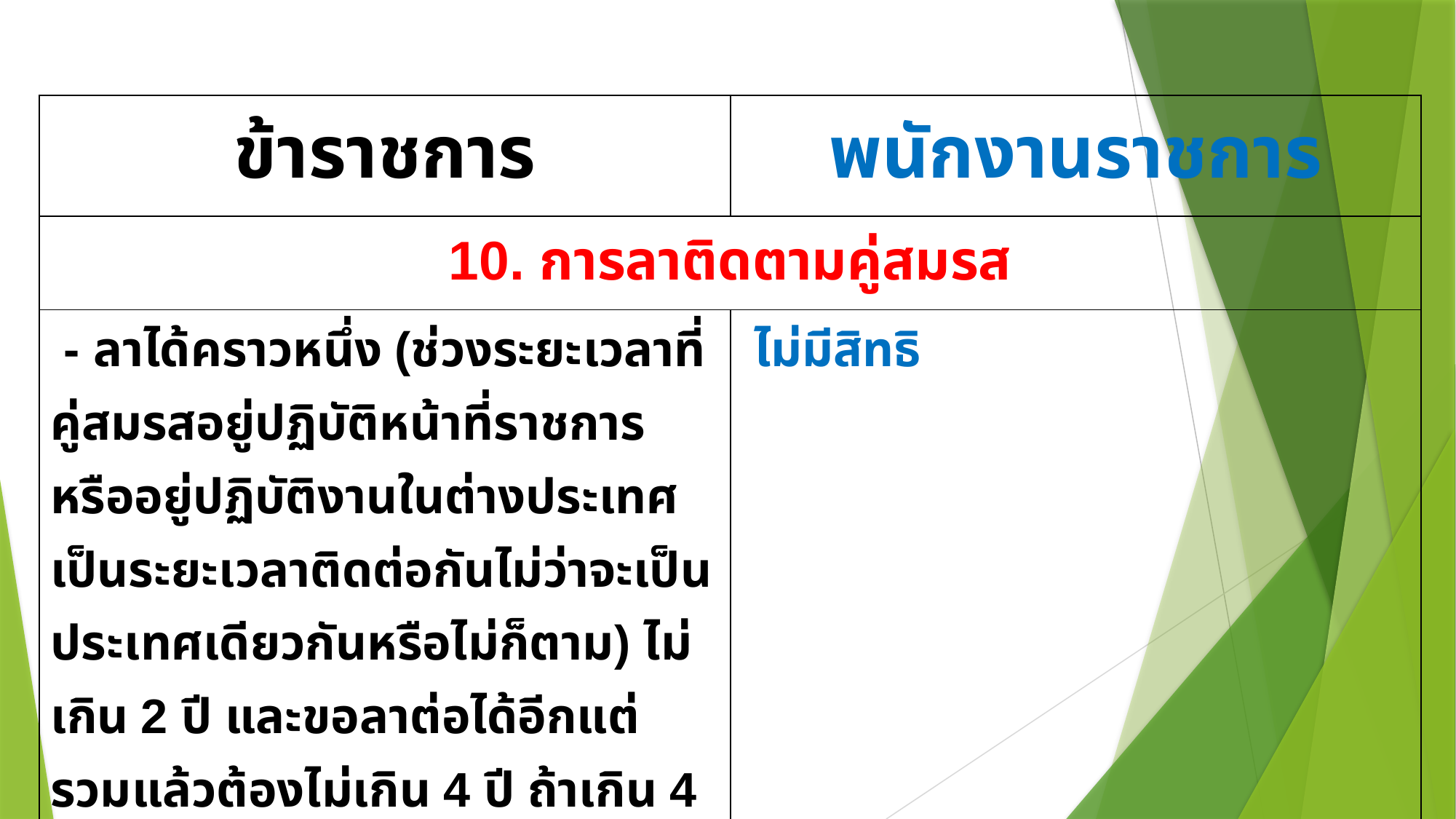

| ข้าราชการ | พนักงานราชการ |
| --- | --- |
| 10. การลาติดตามคู่สมรส |  |
| - ลาได้คราวหนึ่ง (ช่วงระยะเวลาที่คู่สมรสอยู่ปฏิบัติหน้าที่ราชการหรืออยู่ปฏิบัติงานในต่างประเทศเป็นระยะเวลาติดต่อกันไม่ว่าจะเป็นประเทศเดียวกันหรือไม่ก็ตาม) ไม่เกิน 2 ปี และขอลาต่อได้อีกแต่รวมแล้วต้องไม่เกิน 4 ปี ถ้าเกิน 4 ปี ต้องลาออกจากราชการ - ข้าราชการที่ลาติดตามคู่สมรส ไม่ได้รับเงินเดือนระหว่างลา | ไม่มีสิทธิ |